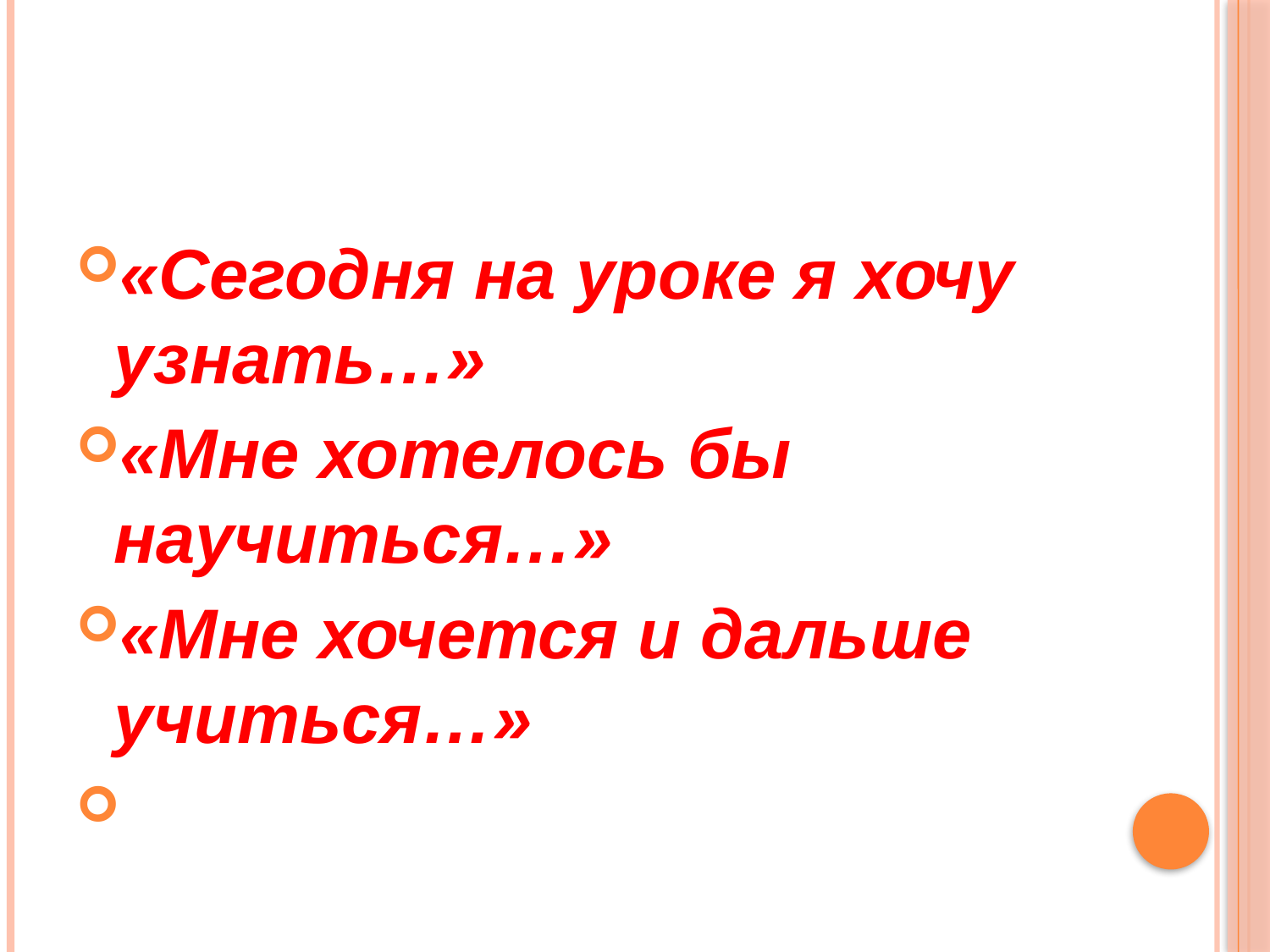

#
«Сегодня на уроке я хочу узнать…»
«Мне хотелось бы научиться…»
«Мне хочется и дальше учиться…»